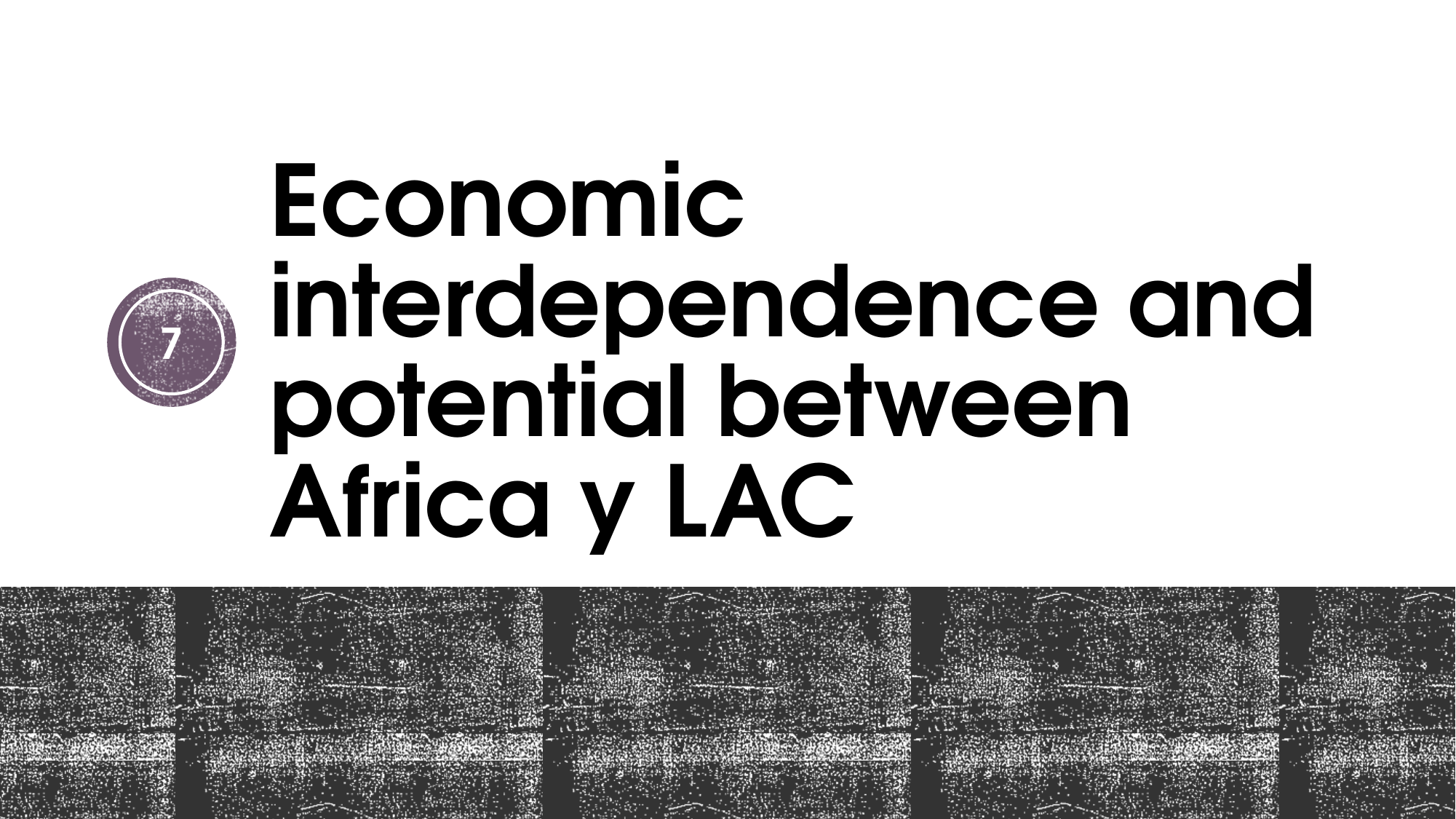

# Economic interdependence and potential between Africa y LAC
7